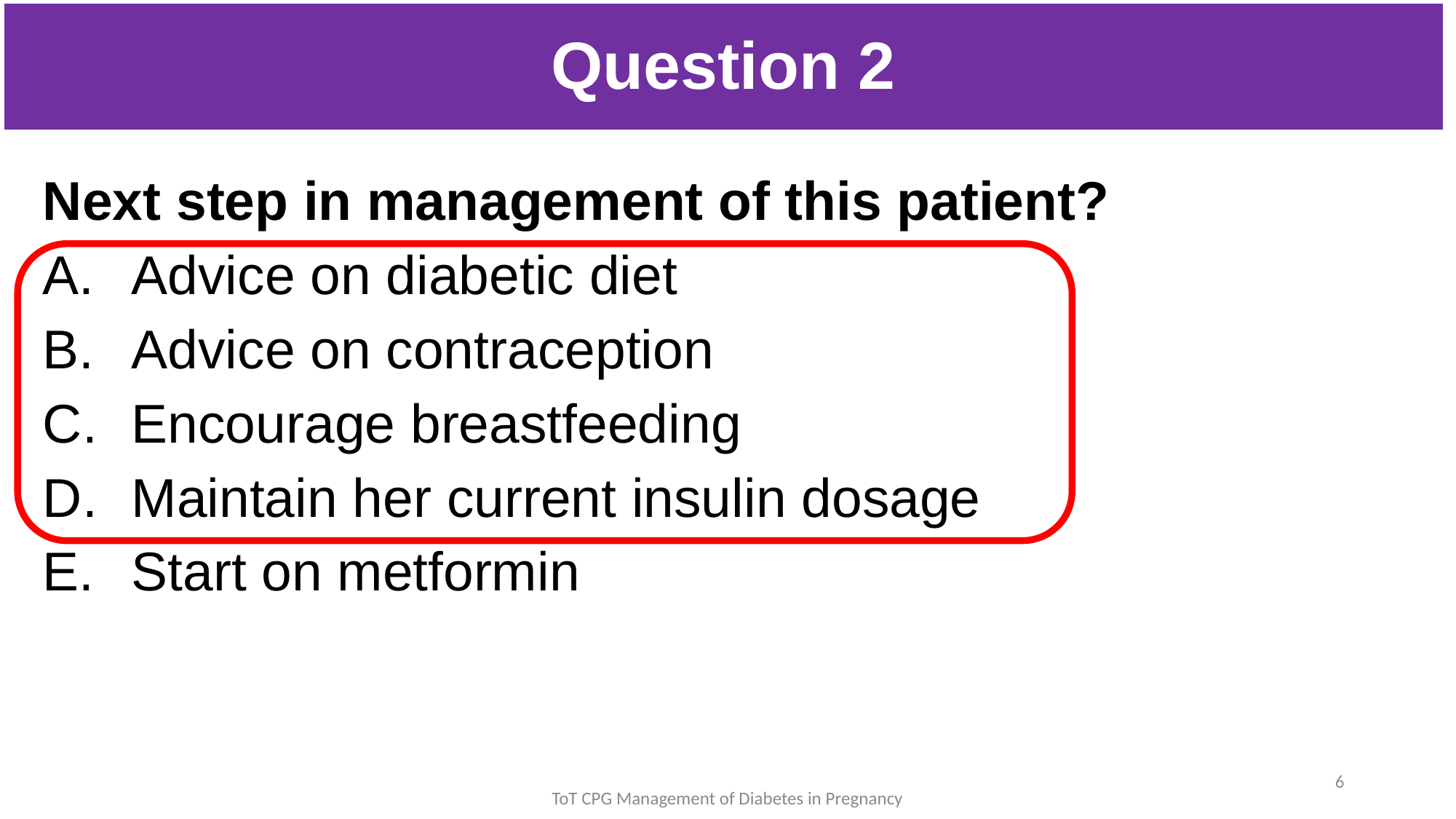

| Question 2 |
| --- |
Next step in management of this patient?
Advice on diabetic diet
Advice on contraception
Encourage breastfeeding
Maintain her current insulin dosage
Start on metformin

6
ToT CPG Management of Diabetes in Pregnancy